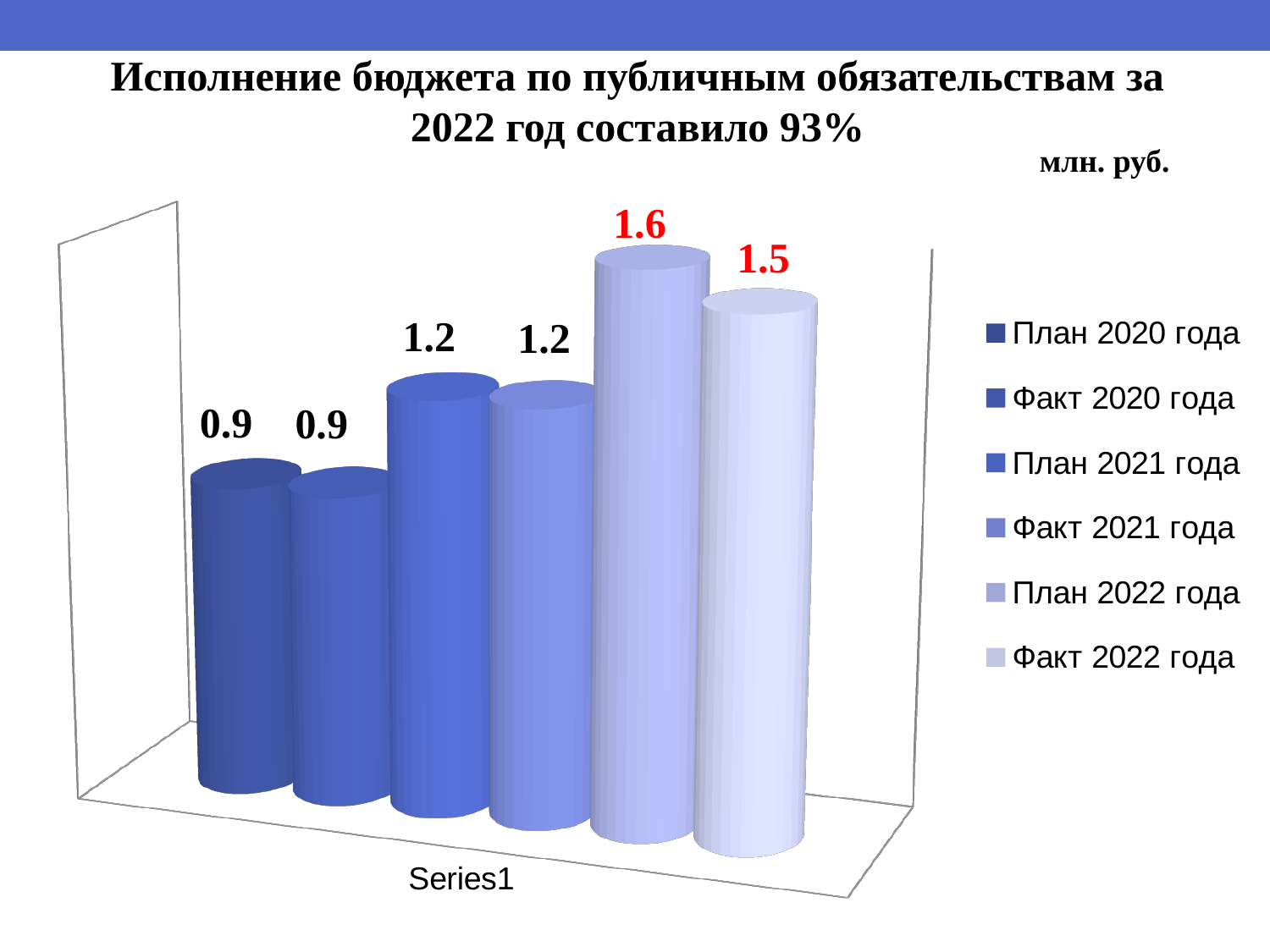

Исполнение бюджета по публичным обязательствам за 2022 год составило 93%

млн. руб.

[unsupported chart]